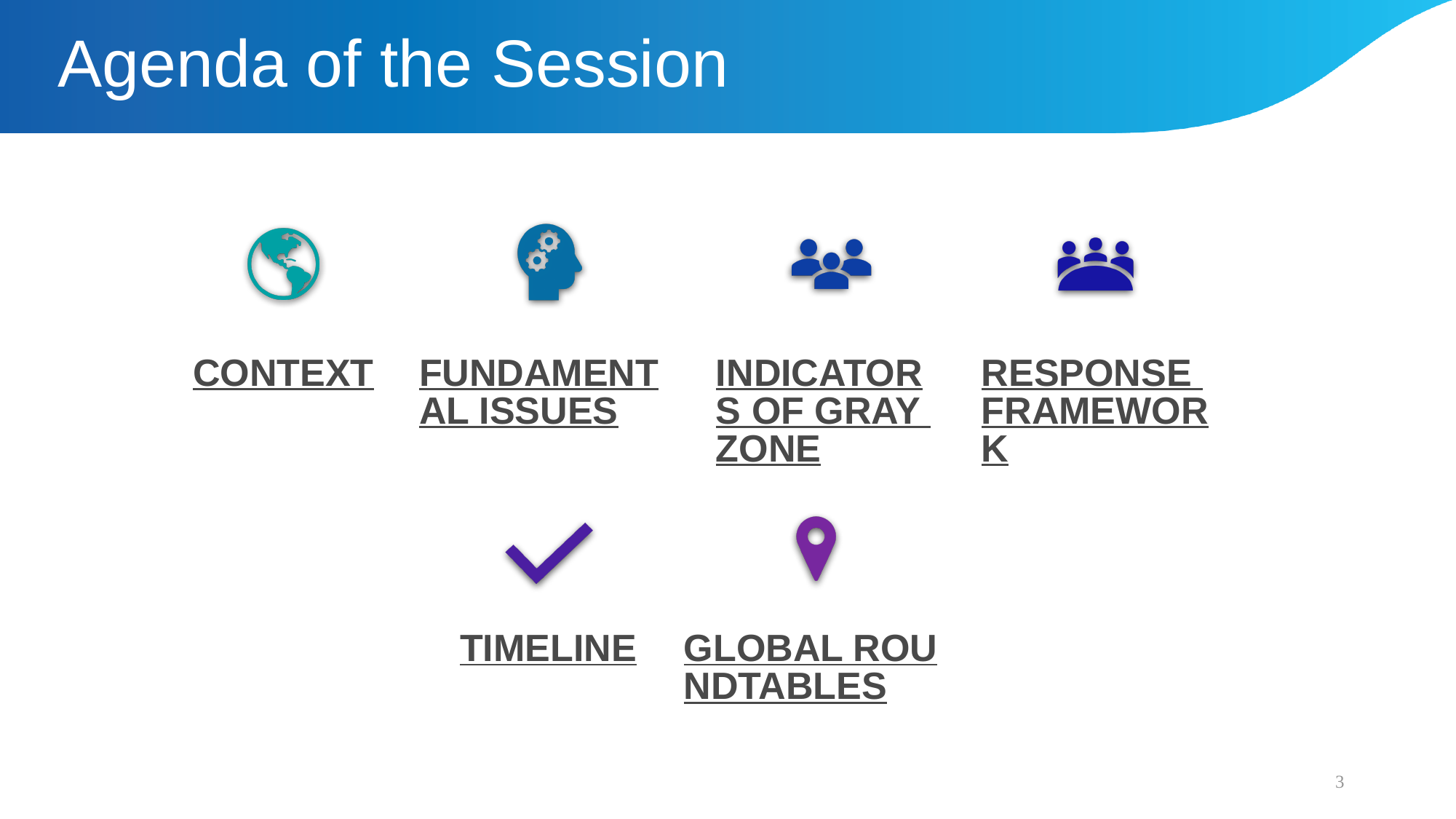

Agenda of the Session
# Agenda of the Session
CONTEXT
FUNDAMENTAL ISSUES
INDICATORS OF GRAY ZONE
RESPONSE FRAMEWORK
TIMELINE
GLOBAL ROUNDTABLES
3